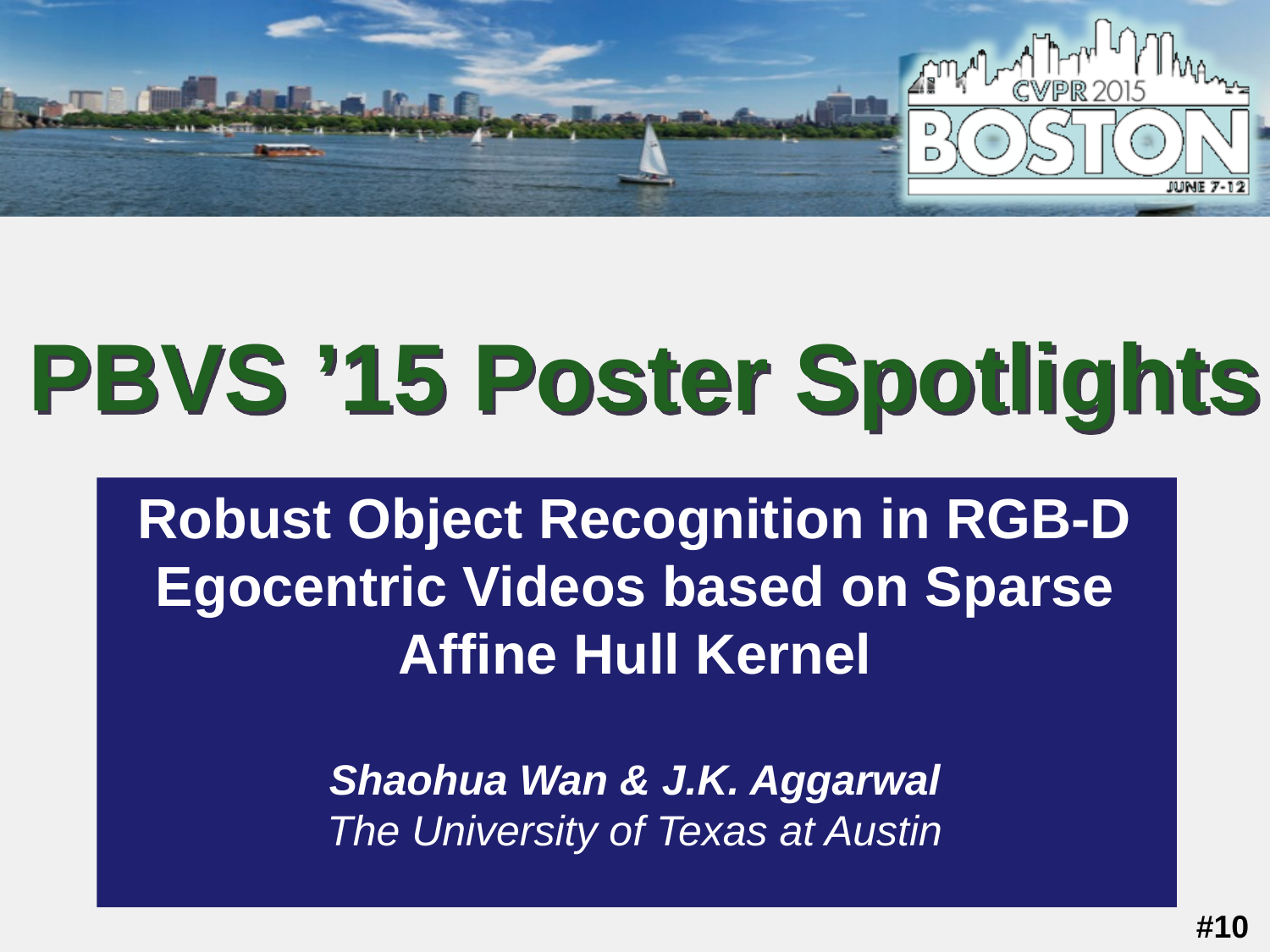

Robust Object Recognition in RGB-D Egocentric Videos based on Sparse Affine Hull Kernel

Shaohua Wan & J.K. Aggarwal
The University of Texas at Austin
#10